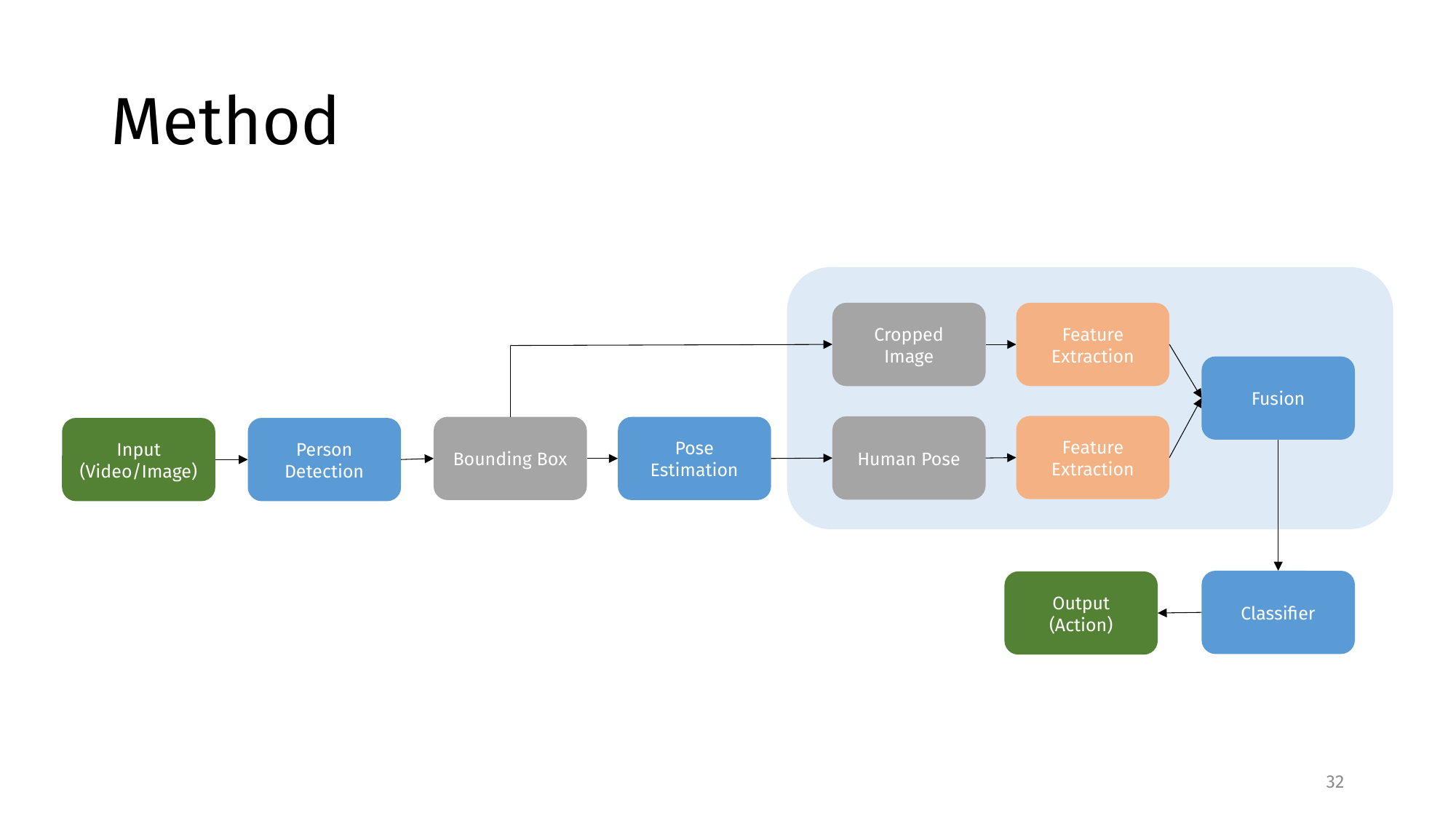

# Method

Cropped Image
Feature Extraction
Fusion
Feature Extraction
Human Pose
Pose Estimation
Bounding Box
Person Detection
Input
(Video/Image)
Classifier
Output
(Action)
32